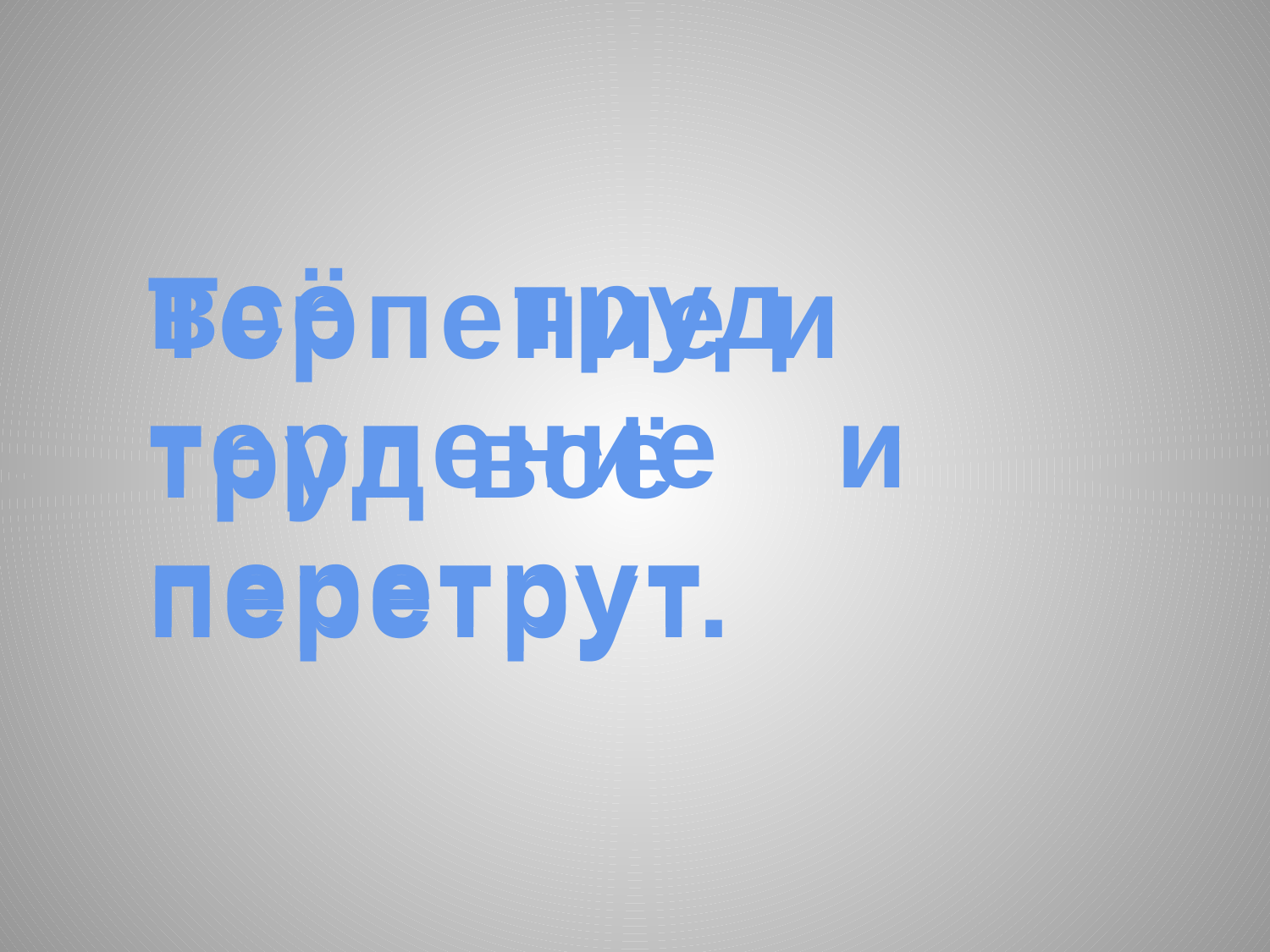

всё    труд   терпение   и   перетрут
Терпение и труд всё перетрут.